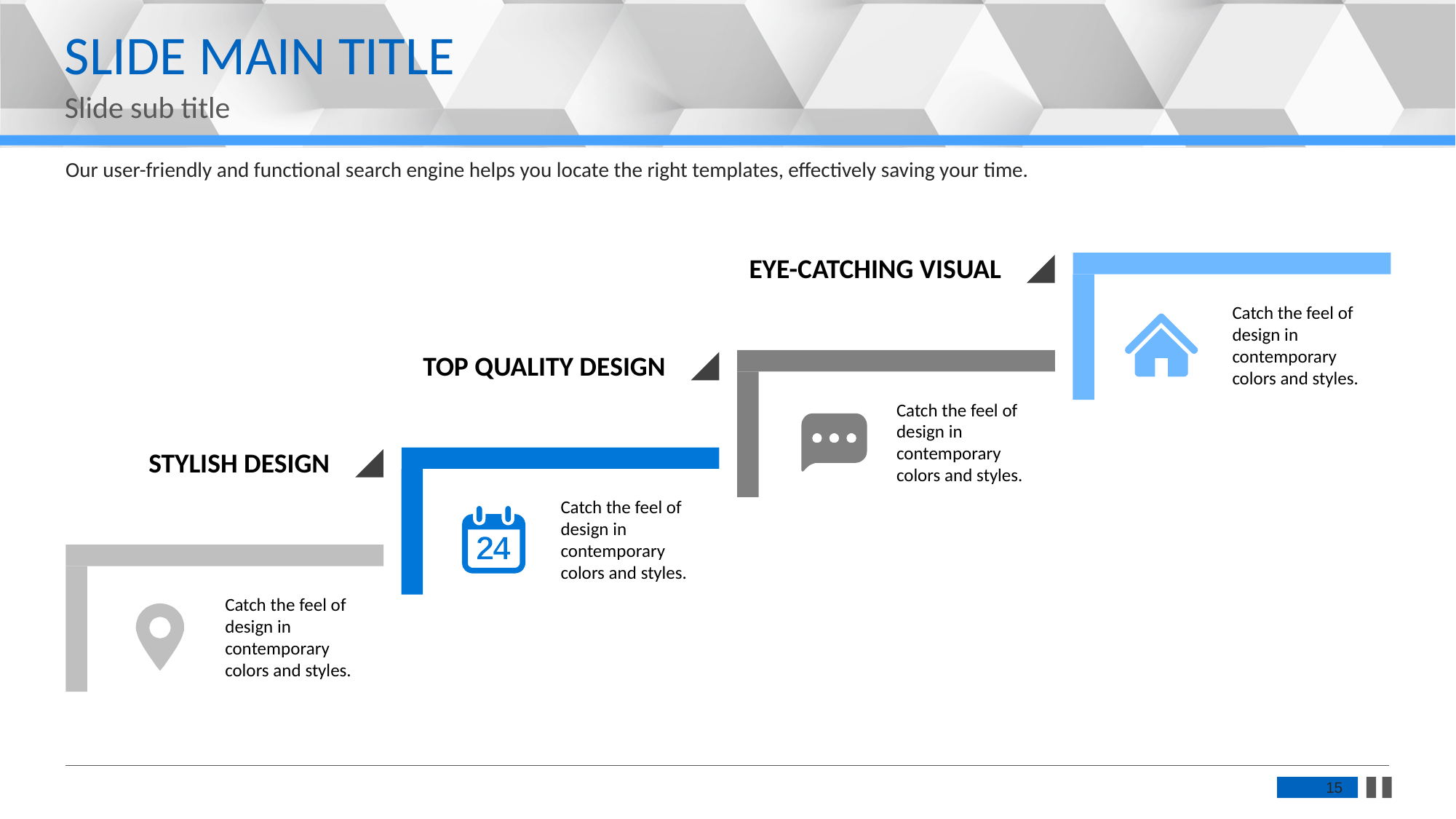

SLIDE MAIN TITLE
Slide sub title
Our user-friendly and functional search engine helps you locate the right templates, effectively saving your time.
EYE-CATCHING VISUAL

Catch the feel of design in contemporary colors and styles.

TOP QUALITY DESIGN

Catch the feel of design in contemporary colors and styles.

STYLISH DESIGN

Catch the feel of design in contemporary colors and styles.

Catch the feel of design in contemporary colors and styles.

15